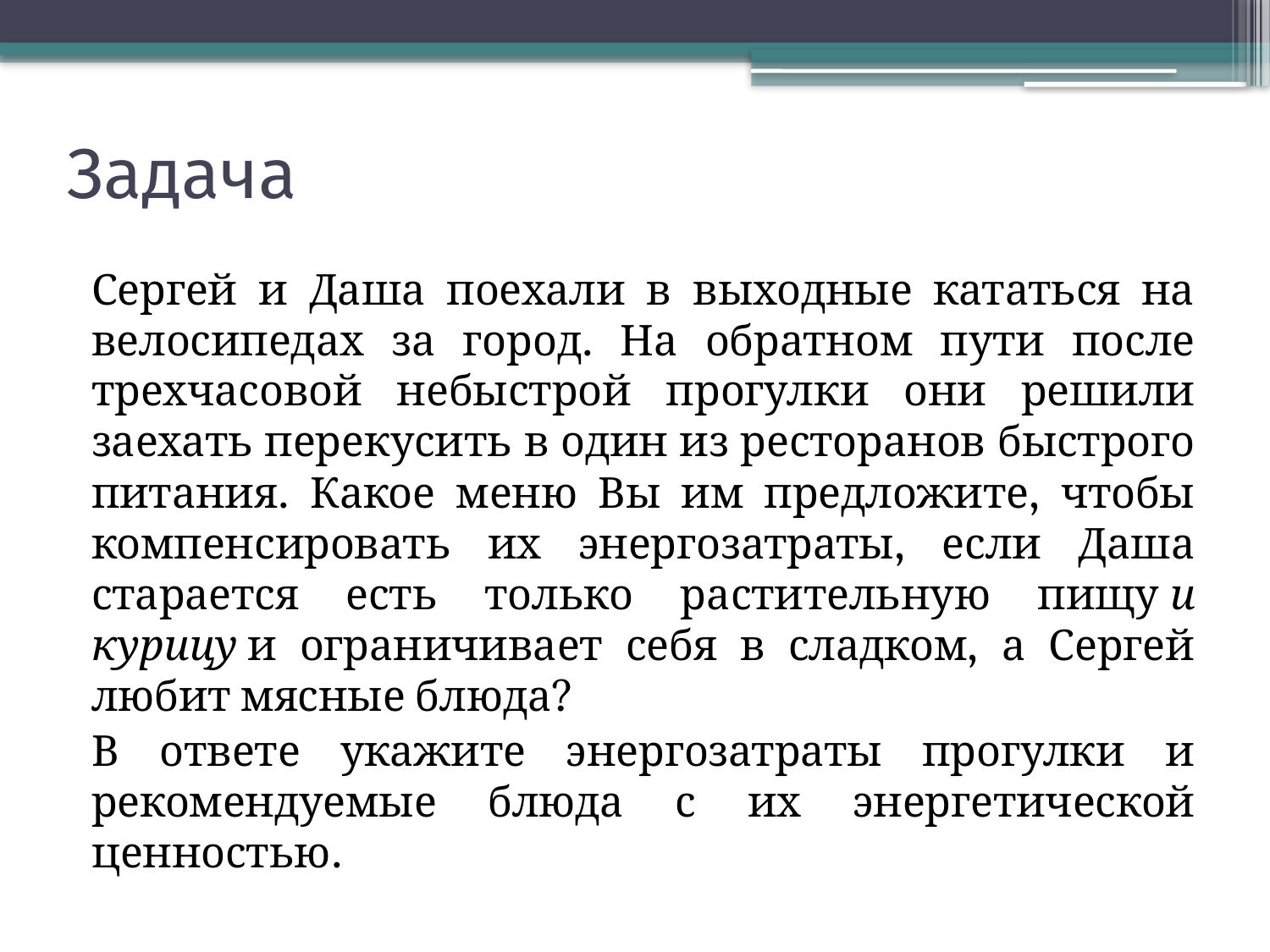

# Задача
Сергей и Даша поехали в выходные кататься на велосипедах за город. На обратном пути после трехчасовой небыстрой прогулки они решили заехать перекусить в один из ресторанов быстрого питания. Какое меню Вы им предложите, чтобы компенсировать их энергозатраты, если Даша старается есть только растительную пищу и курицу и ограничивает себя в сладком, а Сергей любит мясные блюда?
В ответе укажите энергозатраты прогулки и рекомендуемые блюда с их энергетической ценностью.